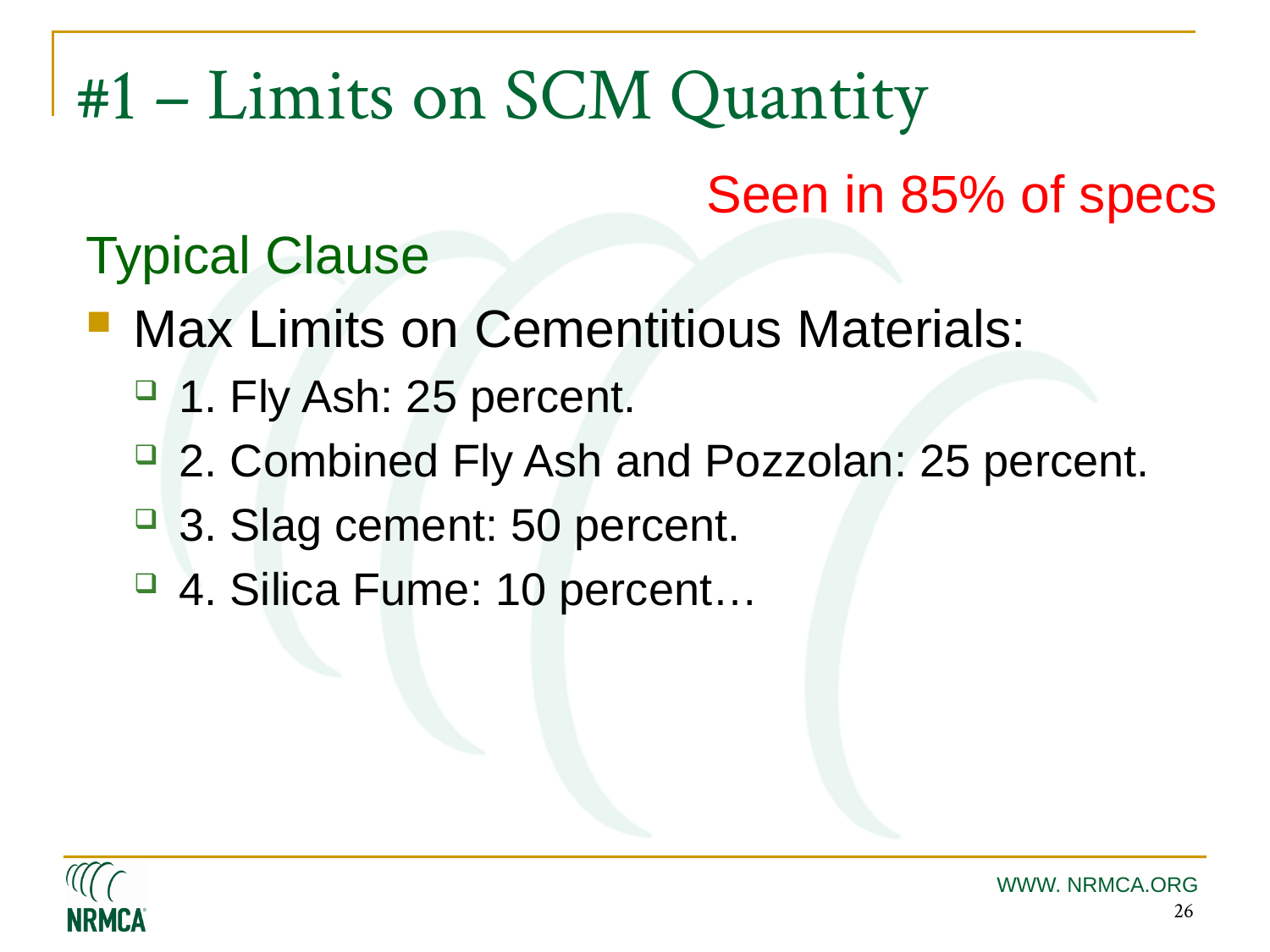

# #1 – Limits on SCM Quantity
Seen in 85% of specs
Typical Clause
Max Limits on Cementitious Materials:
1. Fly Ash: 25 percent.
2. Combined Fly Ash and Pozzolan: 25 percent.
3. Slag cement: 50 percent.
4. Silica Fume: 10 percent…

26